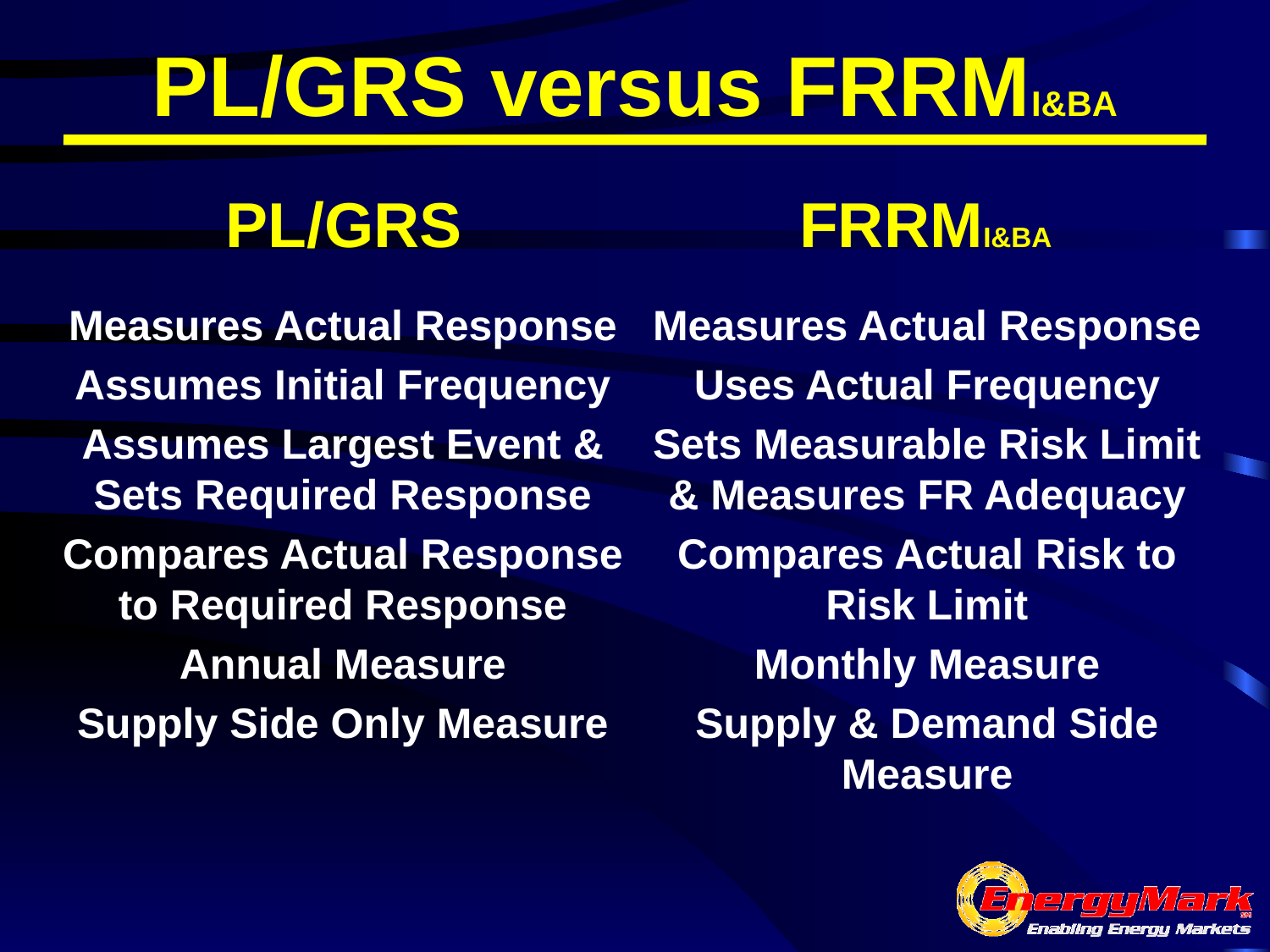

# PL/GRS versus FRRMI&BA
PL/GRS
FRRMI&BA
Measures Actual Response
Assumes Initial Frequency
Assumes Largest Event & Sets Required Response
Compares Actual Response to Required Response
Annual Measure
Supply Side Only Measure
Measures Actual Response
Uses Actual Frequency
Sets Measurable Risk Limit & Measures FR Adequacy
Compares Actual Risk to Risk Limit
Monthly Measure
Supply & Demand Side Measure